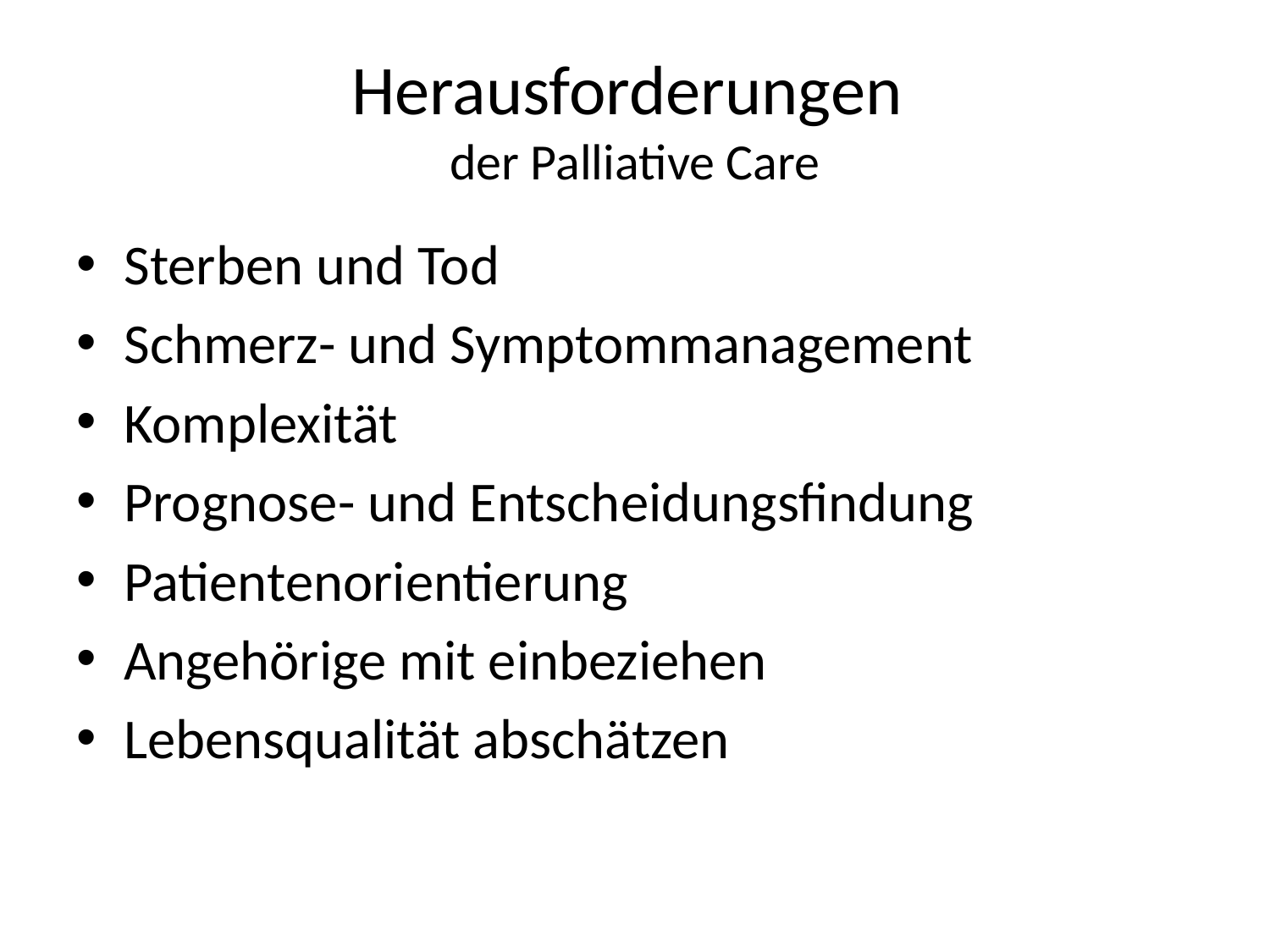

# Herausforderungen der Palliative Care
Sterben und Tod
Schmerz- und Symptommanagement
Komplexität
Prognose- und Entscheidungsfindung
Patientenorientierung
Angehörige mit einbeziehen
Lebensqualität abschätzen